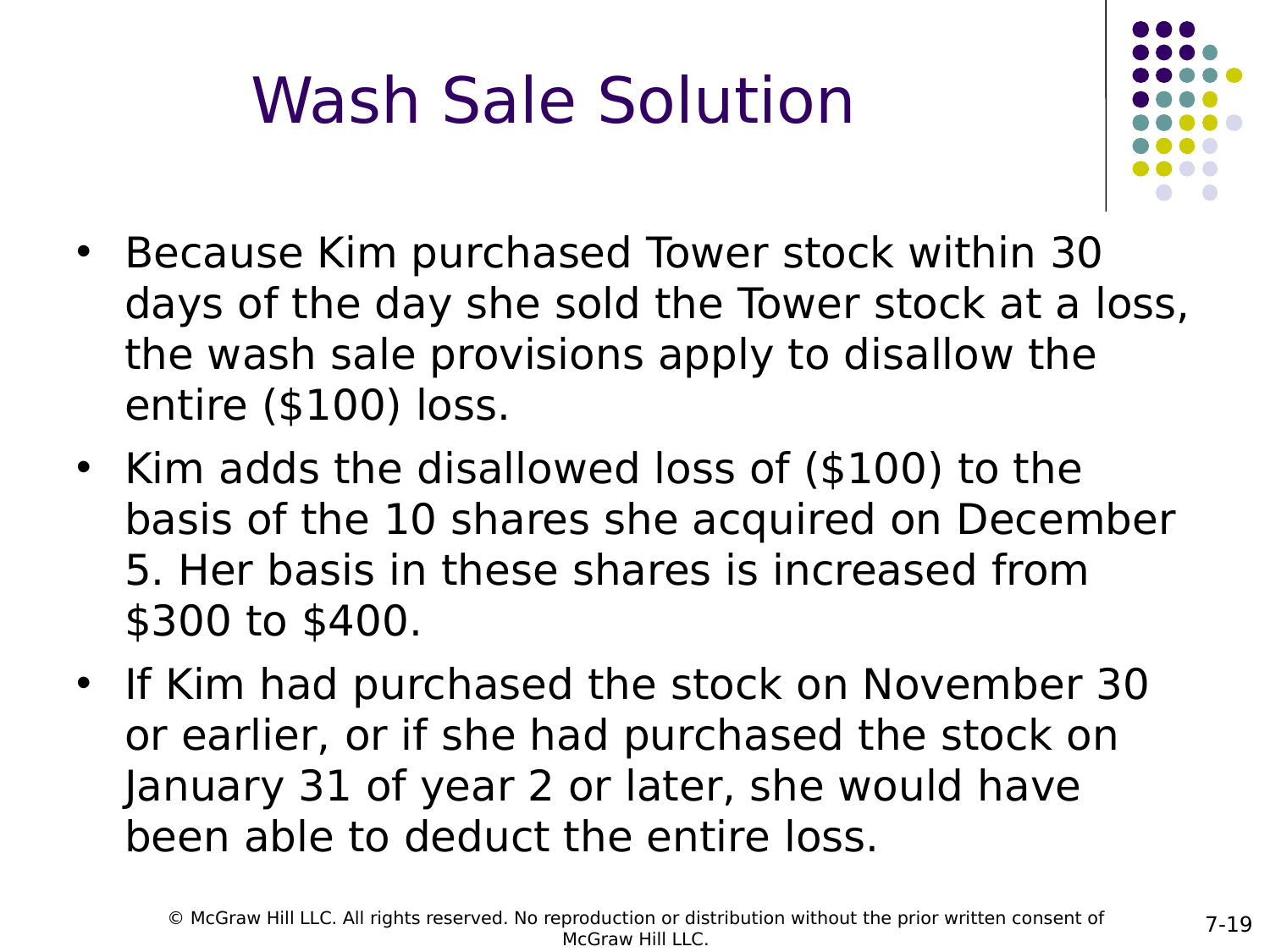

# Wash Sale Solution
Because Kim purchased Tower stock within 30 days of the day she sold the Tower stock at a loss, the wash sale provisions apply to disallow the entire ($100) loss.
Kim adds the disallowed loss of ($100) to the basis of the 10 shares she acquired on December 5. Her basis in these shares is increased from $300 to $400.
If Kim had purchased the stock on November 30 or earlier, or if she had purchased the stock on January 31 of year 2 or later, she would have been able to deduct the entire loss.
7-19